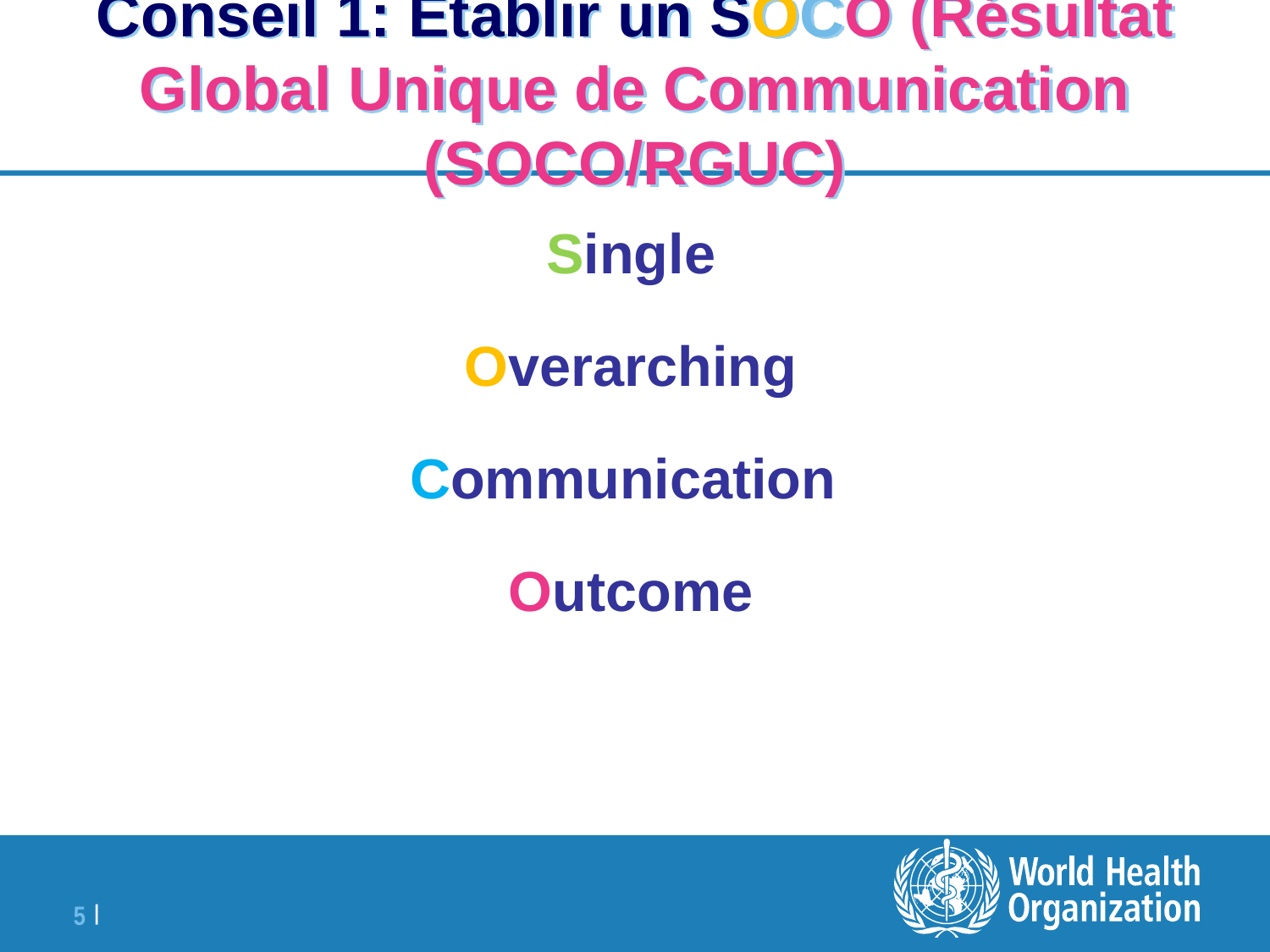

# Conseil 1: Établir un SOCO (Résultat Global Unique de Communication (SOCO/RGUC)

Single
Overarching
Communication
Outcome